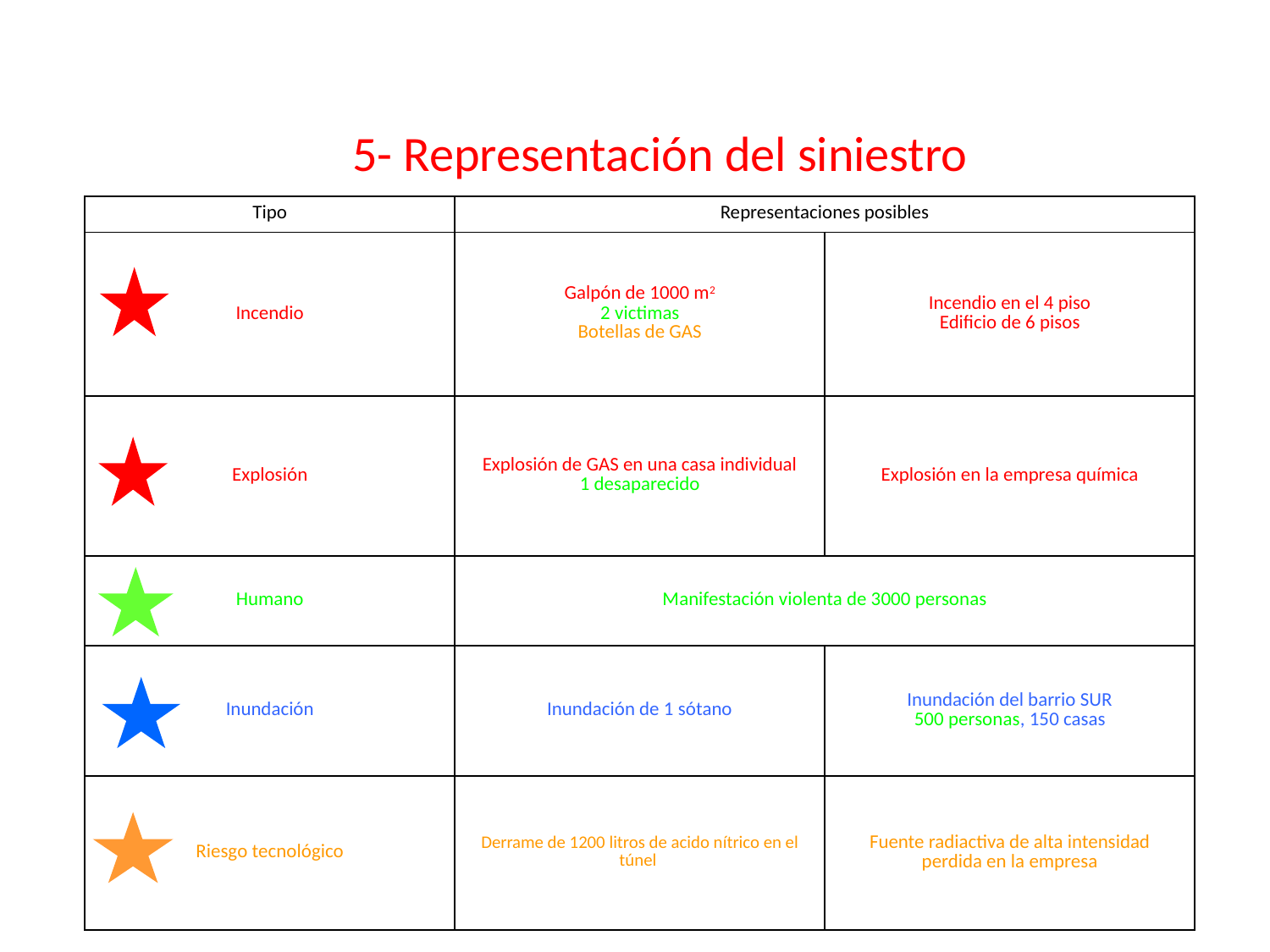

# 5- Representación del siniestro
| Tipo | Representaciones posibles |  |
| --- | --- | --- |
| Incendio | Galpón de 1000 m2 2 victimas Botellas de GAS | Incendio en el 4 piso Edificio de 6 pisos |
| Explosión | Explosión de GAS en una casa individual 1 desaparecido | Explosión en la empresa química |
| Humano | Manifestación violenta de 3000 personas |  |
| Inundación | Inundación de 1 sótano | Inundación del barrio SUR 500 personas, 150 casas |
| Riesgo tecnológico | Derrame de 1200 litros de acido nítrico en el túnel | Fuente radiactiva de alta intensidad perdida en la empresa |